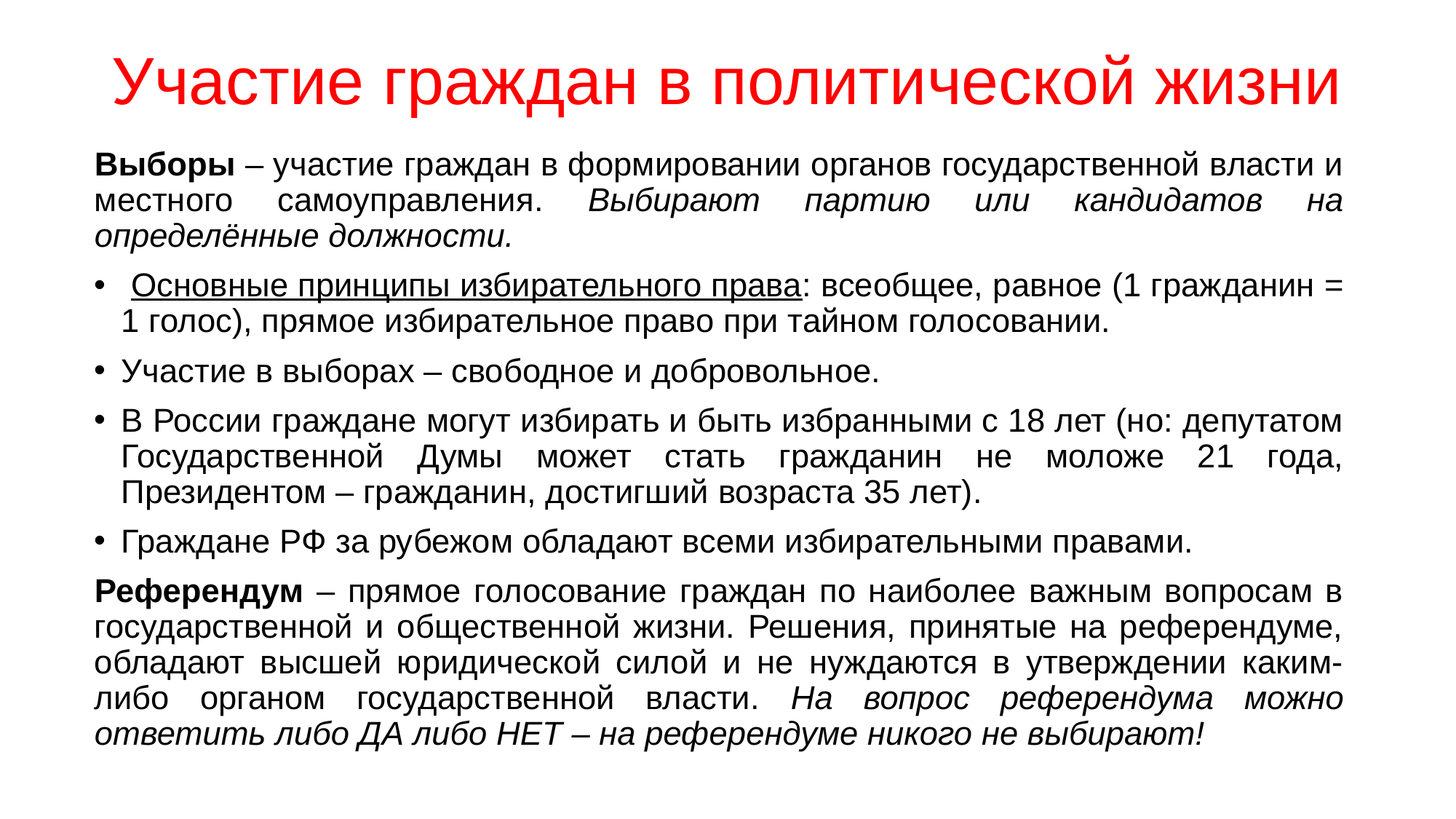

# Участие граждан в политической жизни
Выборы – участие граждан в формировании органов государственной власти и местного самоуправления. Выбирают партию или кандидатов на определённые должности.
 Основные принципы избирательного права: всеобщее, равное (1 гражданин = 1 голос), прямое избирательное право при тайном голосовании.
Участие в выборах – свободное и добровольное.
В России граждане могут избирать и быть избранными с 18 лет (но: депутатом Государственной Думы может стать гражданин не моложе 21 года, Президентом – гражданин, достигший возраста 35 лет).
Граждане РФ за рубежом обладают всеми избирательными правами.
Референдум – прямое голосование граждан по наиболее важным вопросам в государственной и общественной жизни. Решения, принятые на референдуме, обладают высшей юридической силой и не нуждаются в утверждении каким-либо органом государственной власти. На вопрос референдума можно ответить либо ДА либо НЕТ – на референдуме никого не выбирают!